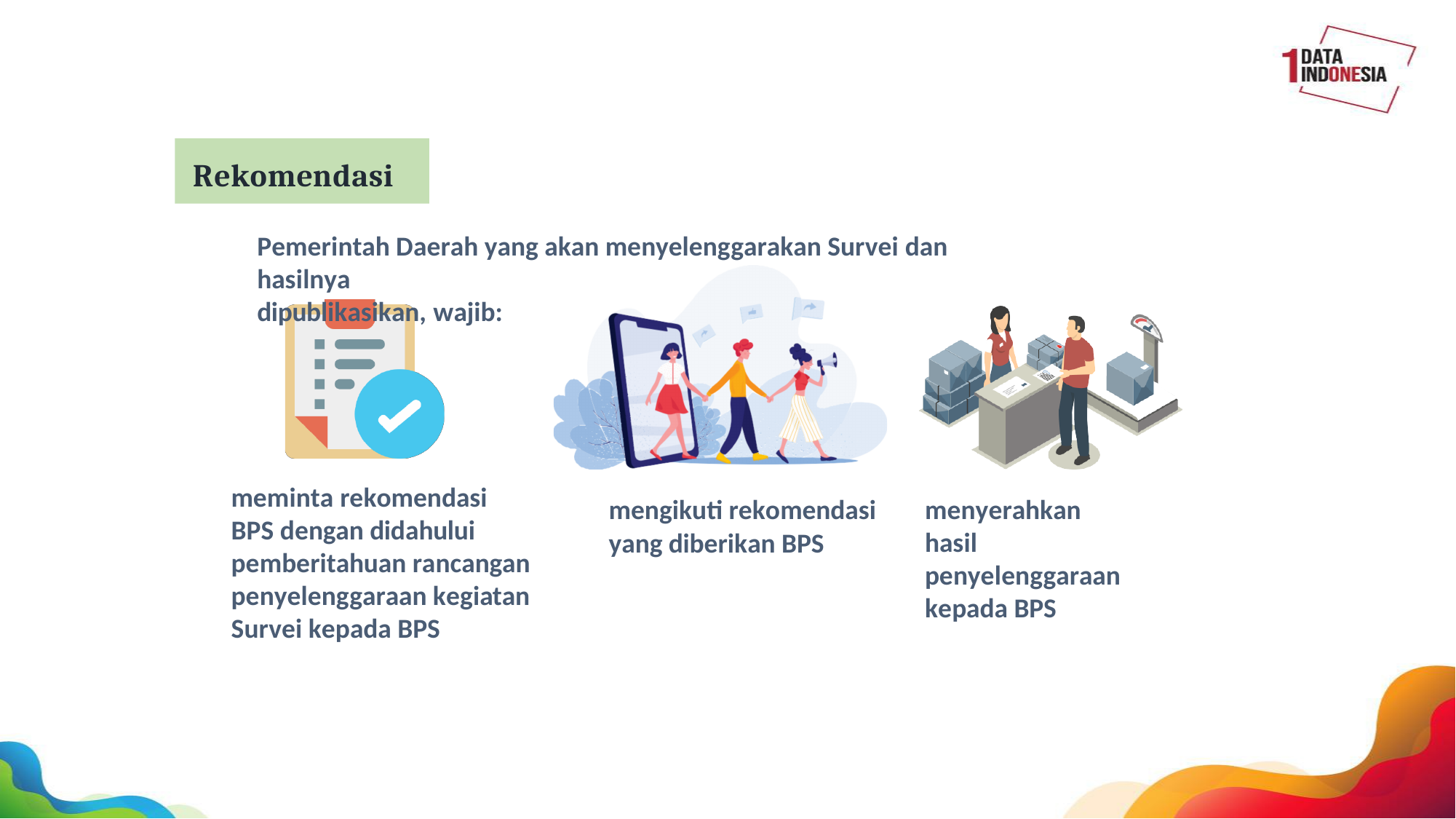

Rekomendasi

Pemerintah Daerah yang akan menyelenggarakan Survei dan hasilnya
dipublikasikan, wajib:

meminta rekomendasi BPS dengan didahului pemberitahuan rancangan penyelenggaraan kegiatan Survei kepada BPS
mengikuti rekomendasi
yang diberikan BPS
menyerahkan hasil penyelenggaraan kepada BPS